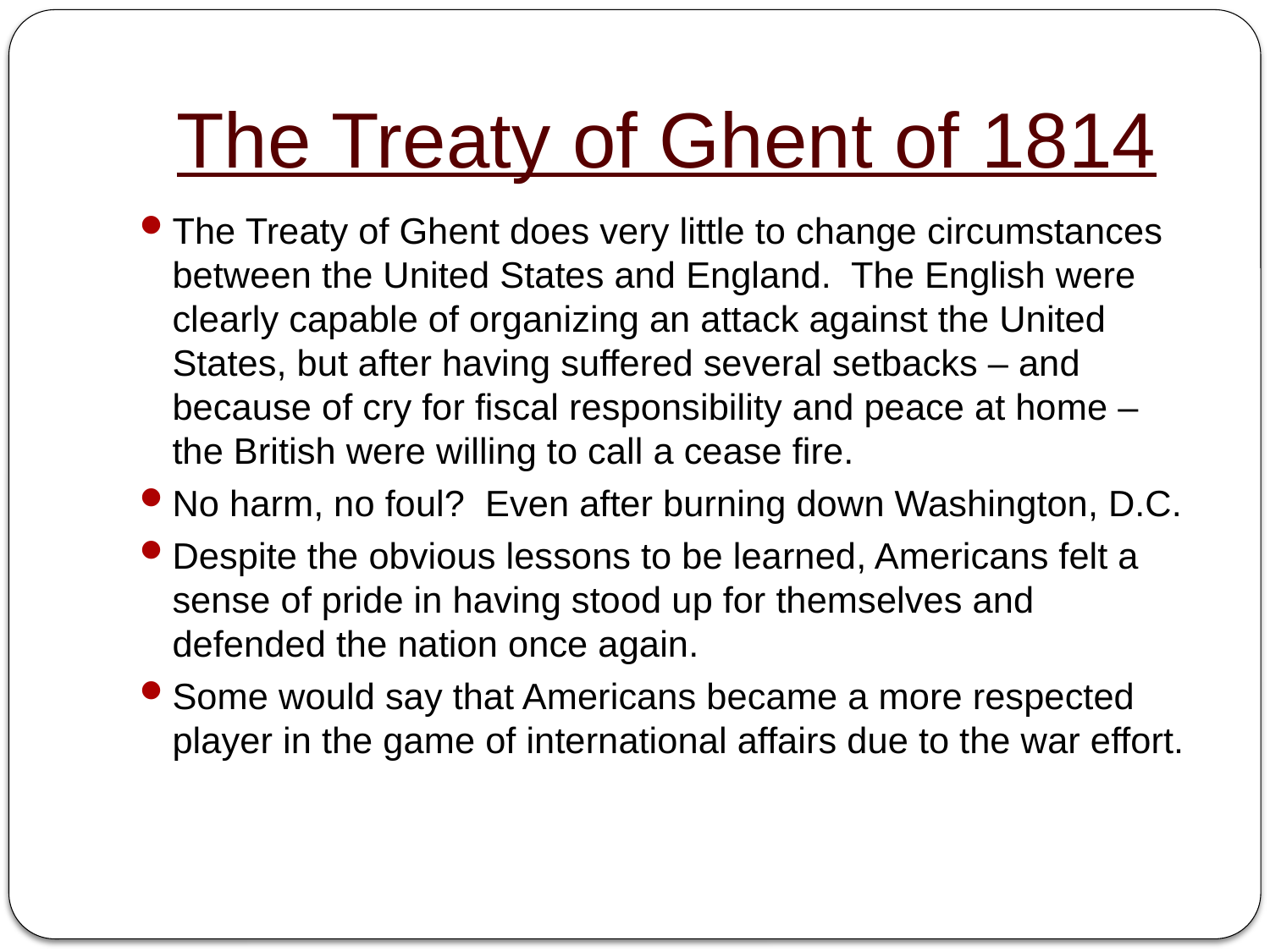

# The Treaty of Ghent of 1814
The Treaty of Ghent does very little to change circumstances between the United States and England.  The English were clearly capable of organizing an attack against the United States, but after having suffered several setbacks – and because of cry for fiscal responsibility and peace at home – the British were willing to call a cease fire.
No harm, no foul?  Even after burning down Washington, D.C.
Despite the obvious lessons to be learned, Americans felt a sense of pride in having stood up for themselves and defended the nation once again.
Some would say that Americans became a more respected player in the game of international affairs due to the war effort.